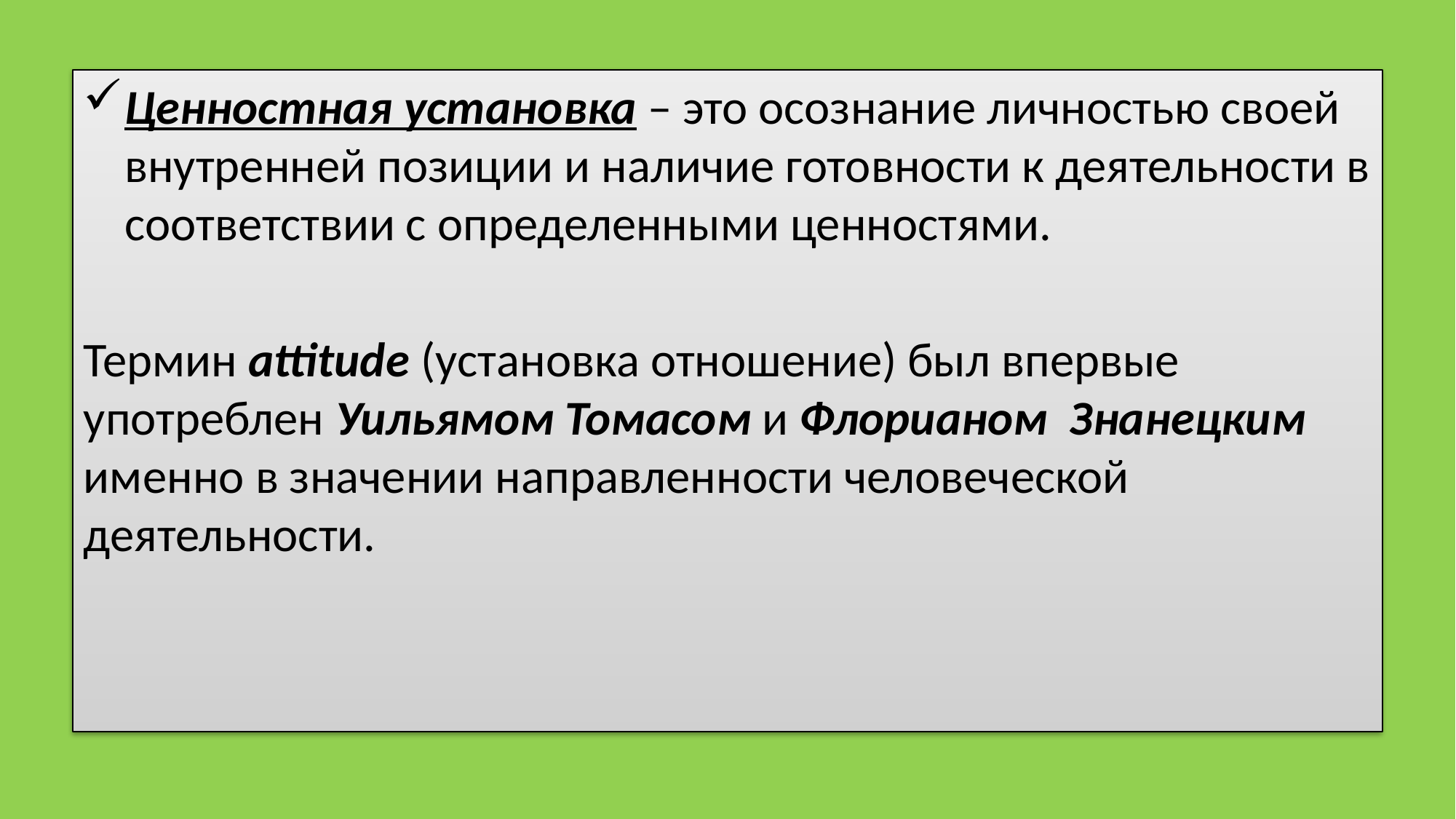

Ценностная установка – это осознание личностью своей внутренней позиции и наличие готовности к деятельности в соответствии с определенными ценностями.

Термин attitude (установка отношение) был впервые употреблен Уильямом Томасом и Флорианом  Знанецким именно в значении направленности человеческой деятельности.